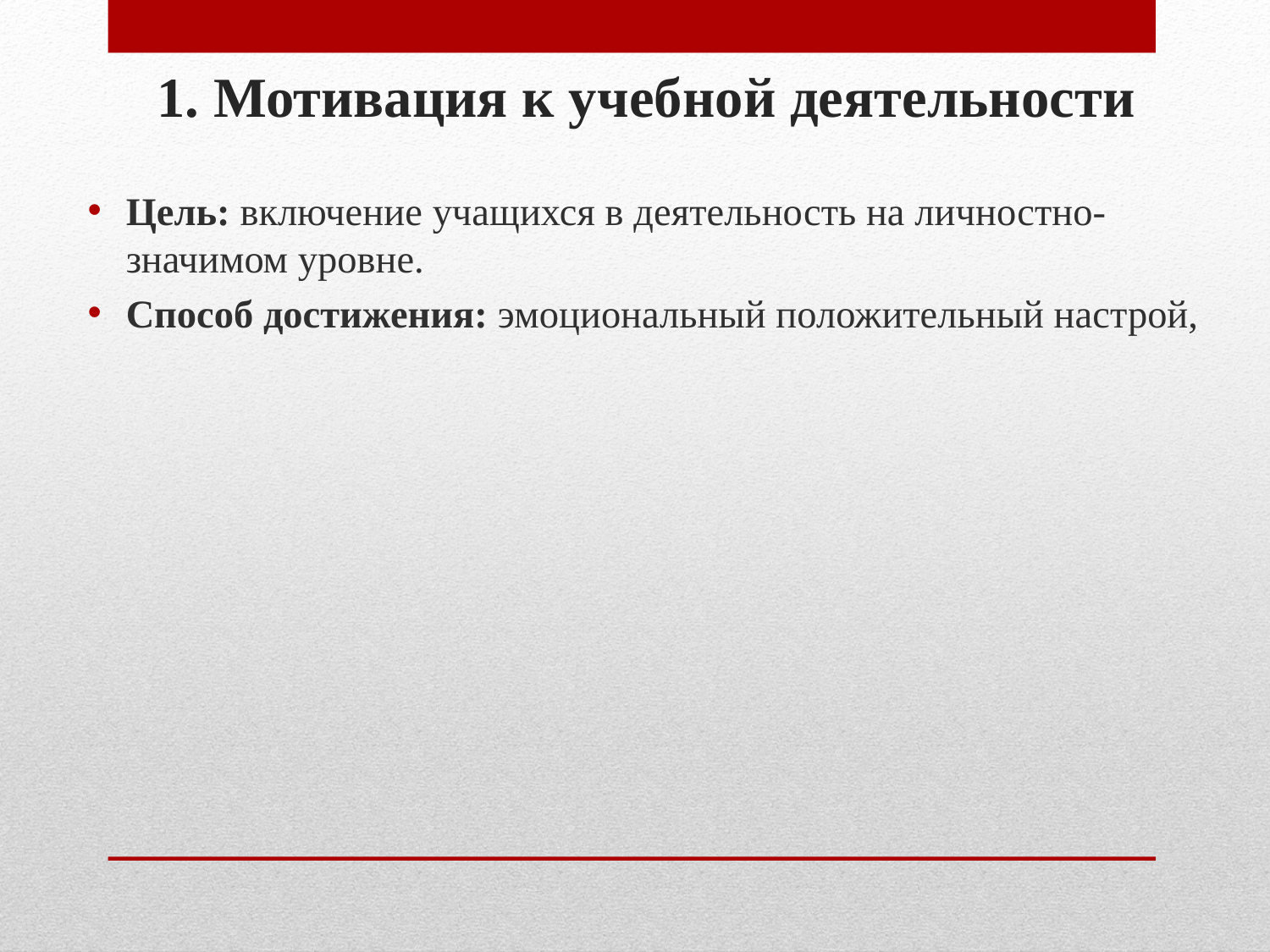

# 1. Мотивация к учебной деятельности
Цель: включение учащихся в деятельность на личностно-значимом уровне.
Способ достижения: эмоциональный положительный настрой,